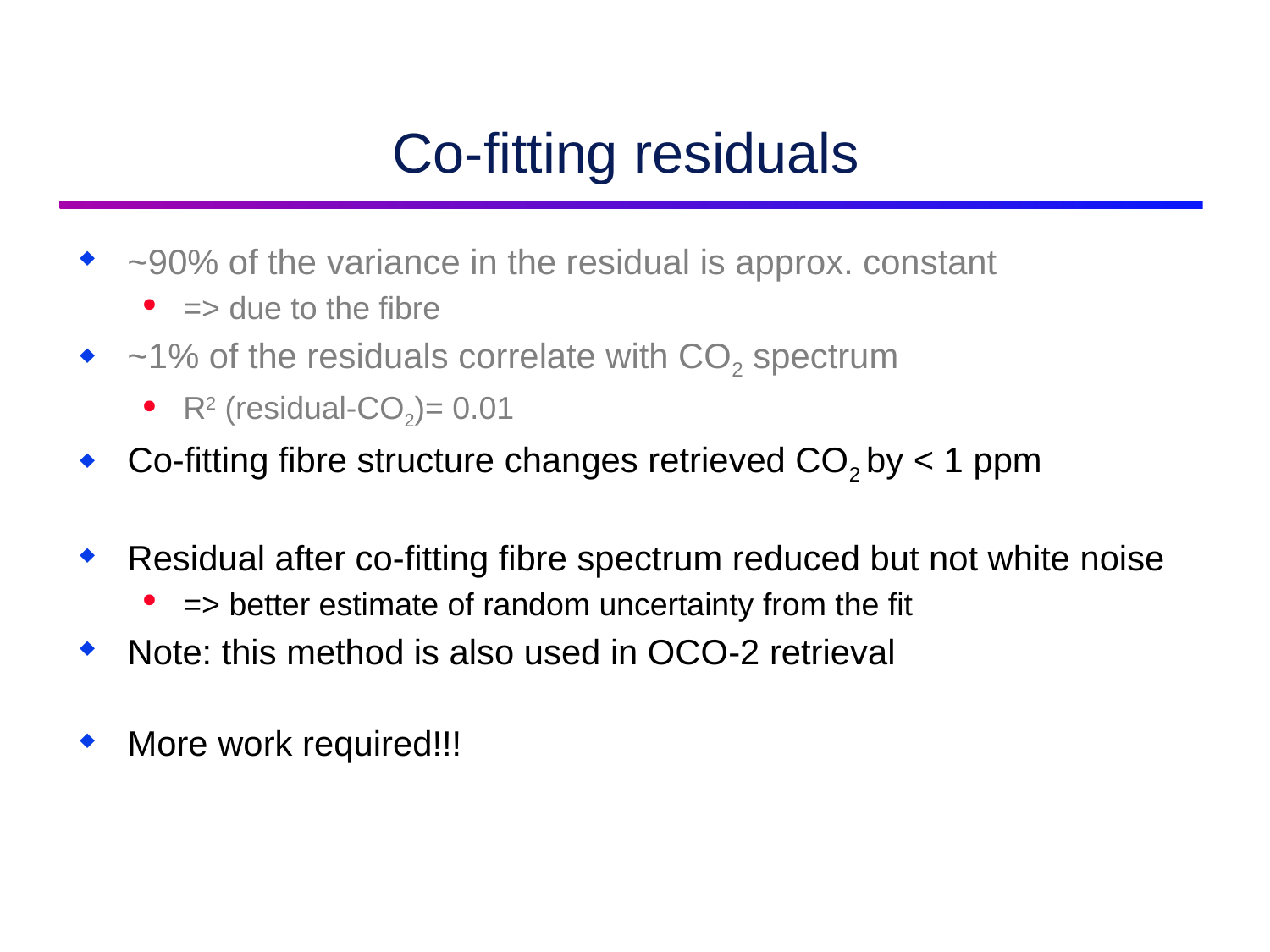

# Co-fitting residuals
~90% of the variance in the residual is approx. constant
=> due to the fibre
~1% of the residuals correlate with CO2 spectrum
R2 (residual-CO2)= 0.01
Co-fitting fibre structure changes retrieved CO2 by < 1 ppm
Residual after co-fitting fibre spectrum reduced but not white noise
=> better estimate of random uncertainty from the fit
Note: this method is also used in OCO-2 retrieval
More work required!!!